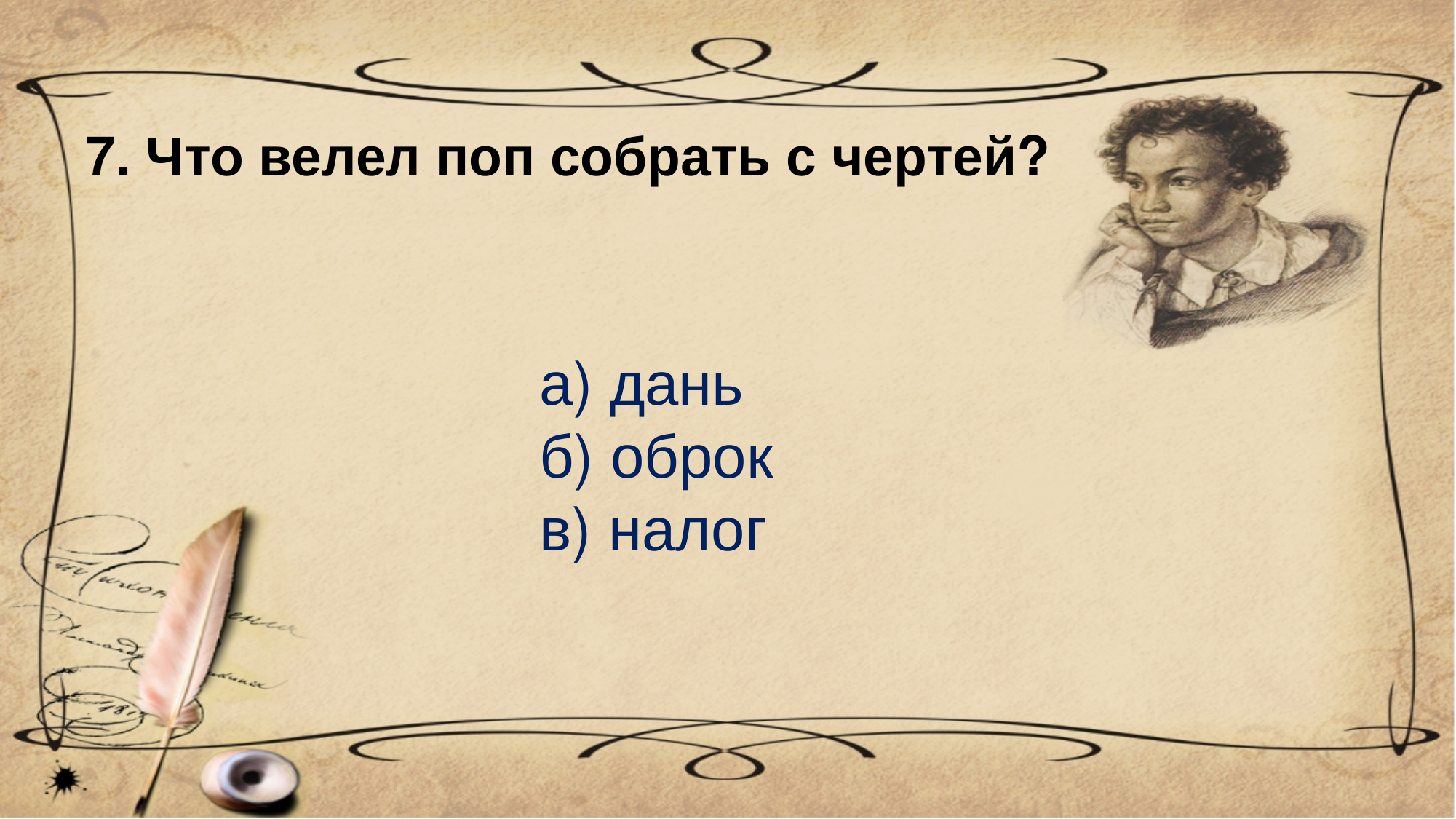

7. Что велел поп собрать с чертей?
а) дань
б) оброк
в) налог